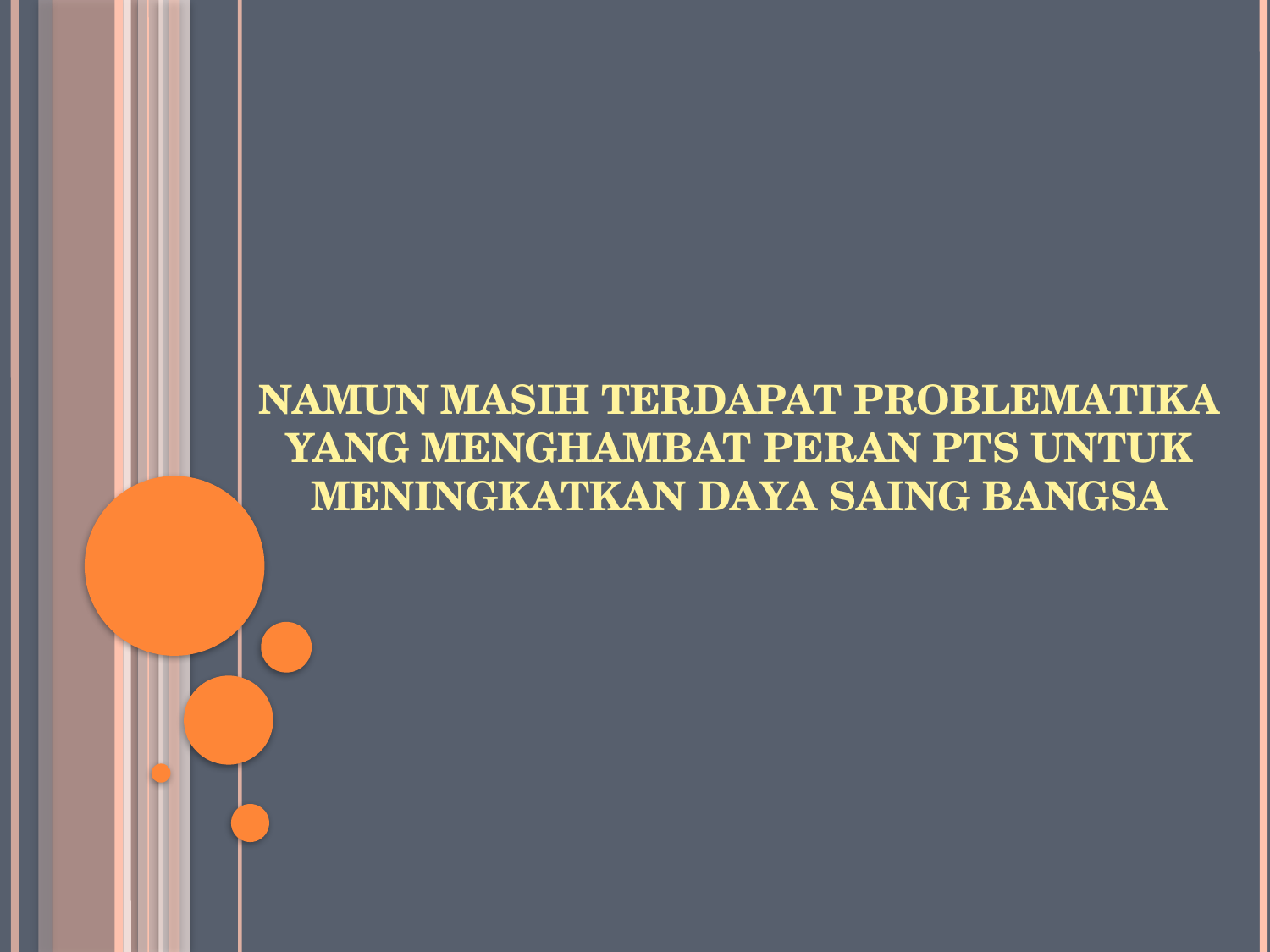

# Namun masih terdapat problematika yang menghambat peran PTS untuk meningkatkan daya saing bangsa